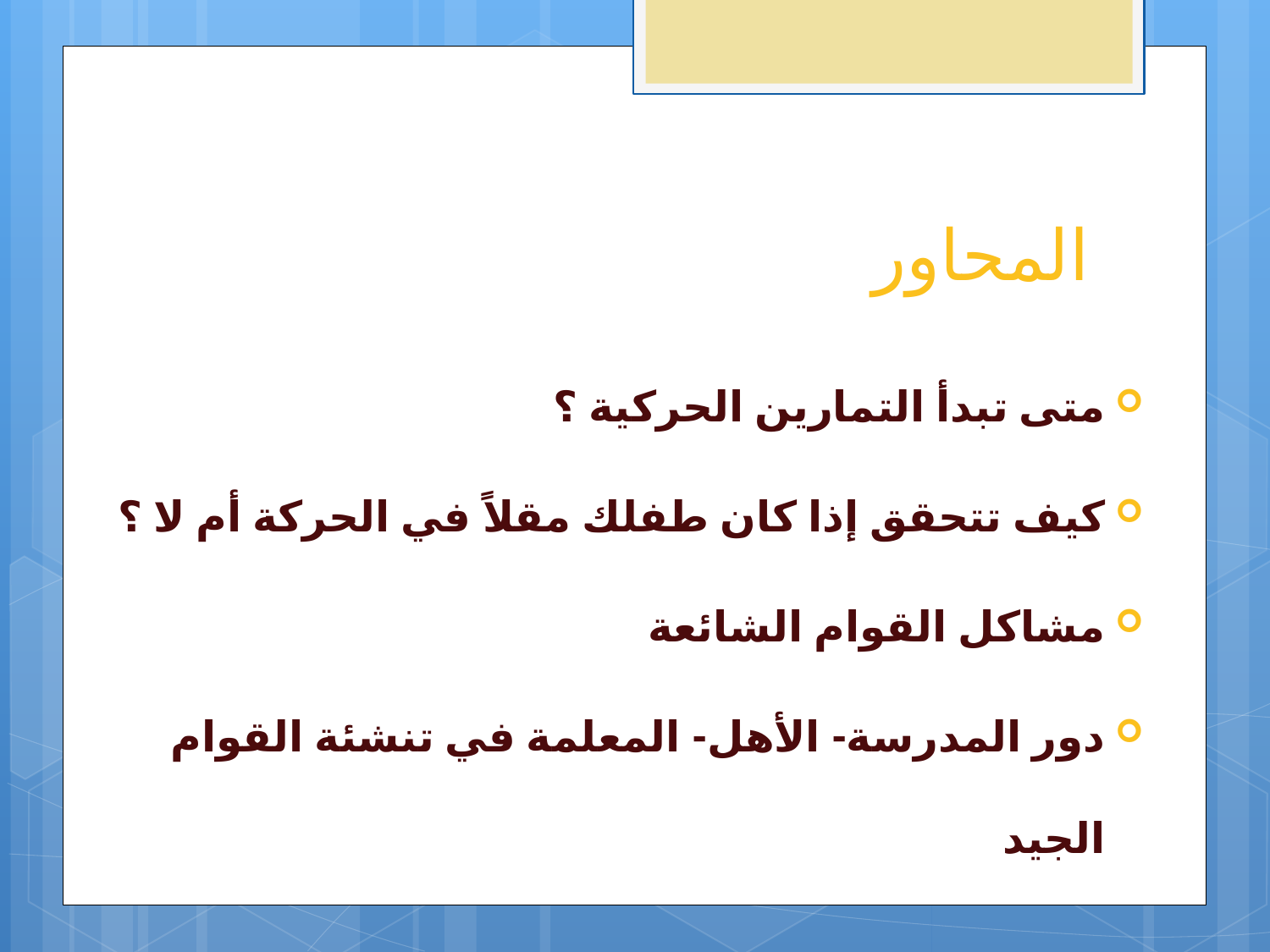

# المحاور
متى تبدأ التمارين الحركية ؟
كيف تتحقق إذا كان طفلك مقلاً في الحركة أم لا ؟
مشاكل القوام الشائعة
دور المدرسة- الأهل- المعلمة في تنشئة القوام الجيد